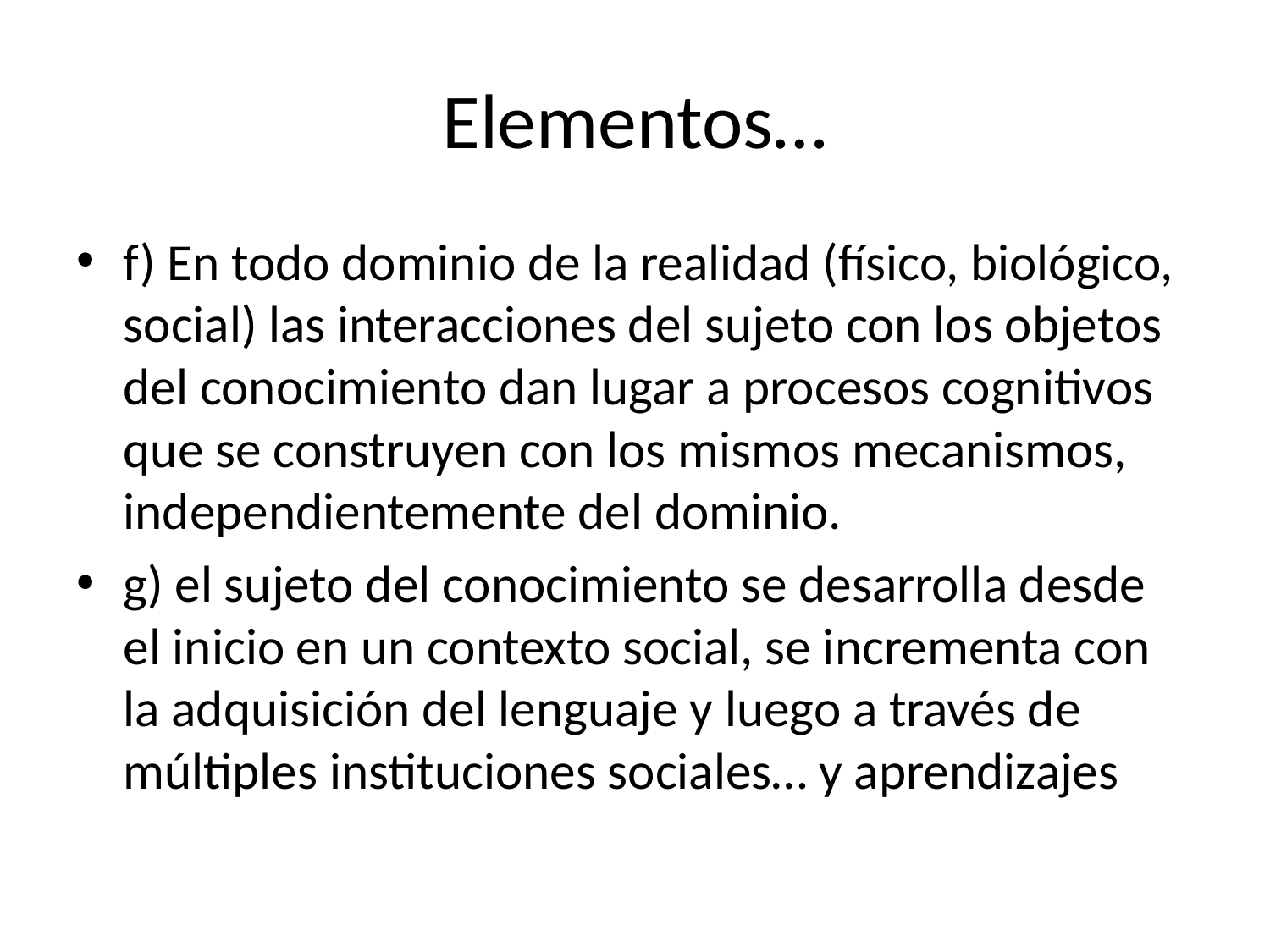

# Elementos…
f) En todo dominio de la realidad (físico, biológico, social) las interacciones del sujeto con los objetos del conocimiento dan lugar a procesos cognitivos que se construyen con los mismos mecanismos, independientemente del dominio.
g) el sujeto del conocimiento se desarrolla desde el inicio en un contexto social, se incrementa con la adquisición del lenguaje y luego a través de múltiples instituciones sociales… y aprendizajes